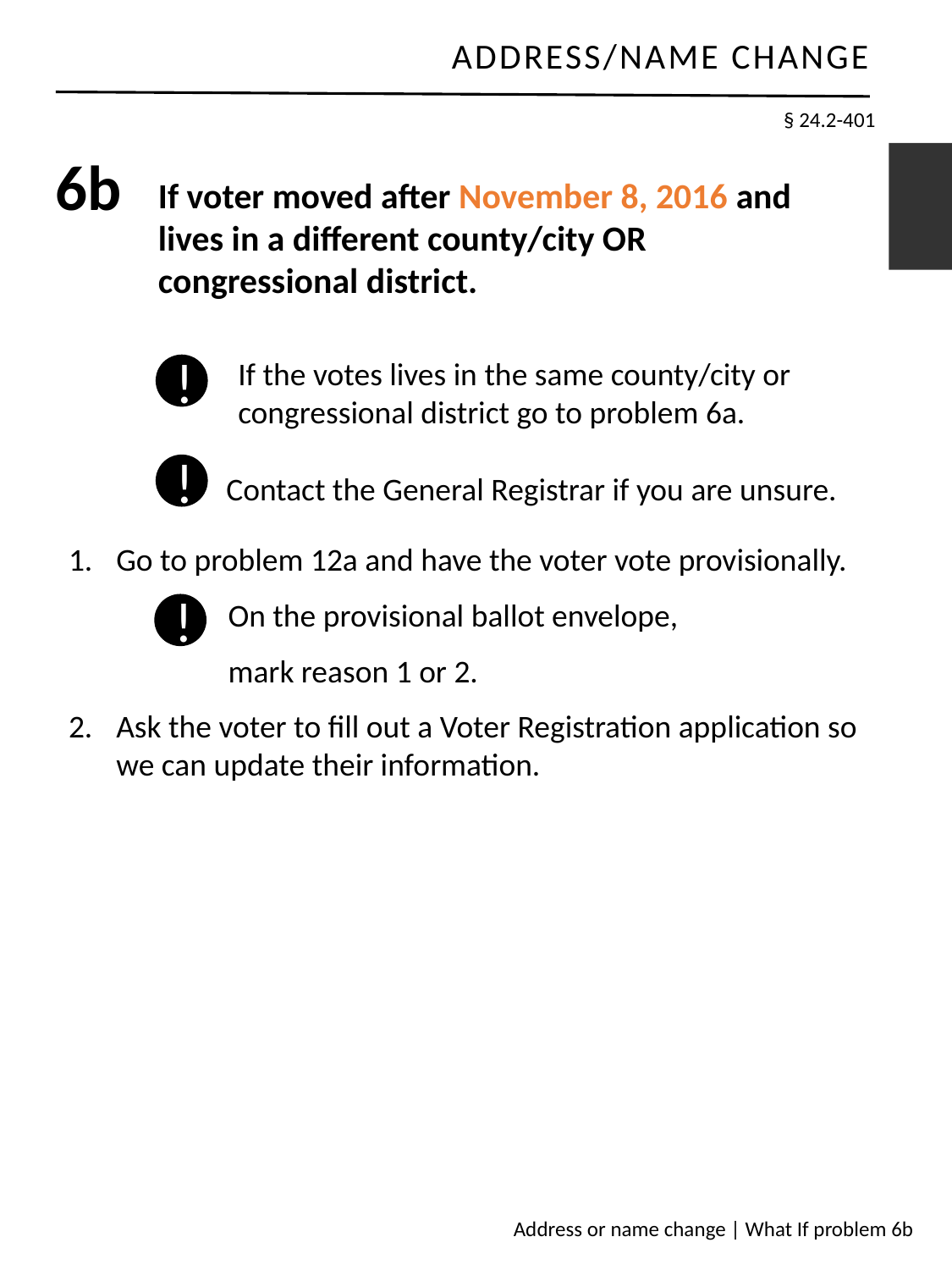

§ 24.2-401
6b
If voter moved after November 8, 2016 and lives in a different county/city OR congressional district.
If the votes lives in the same county/city or congressional district go to problem 6a.
!
!
Contact the General Registrar if you are unsure.
Go to problem 12a and have the voter vote provisionally.
On the provisional ballot envelope,
mark reason 1 or 2.
Ask the voter to fill out a Voter Registration application so we can update their information.

!
Address or name change | What If problem 6b